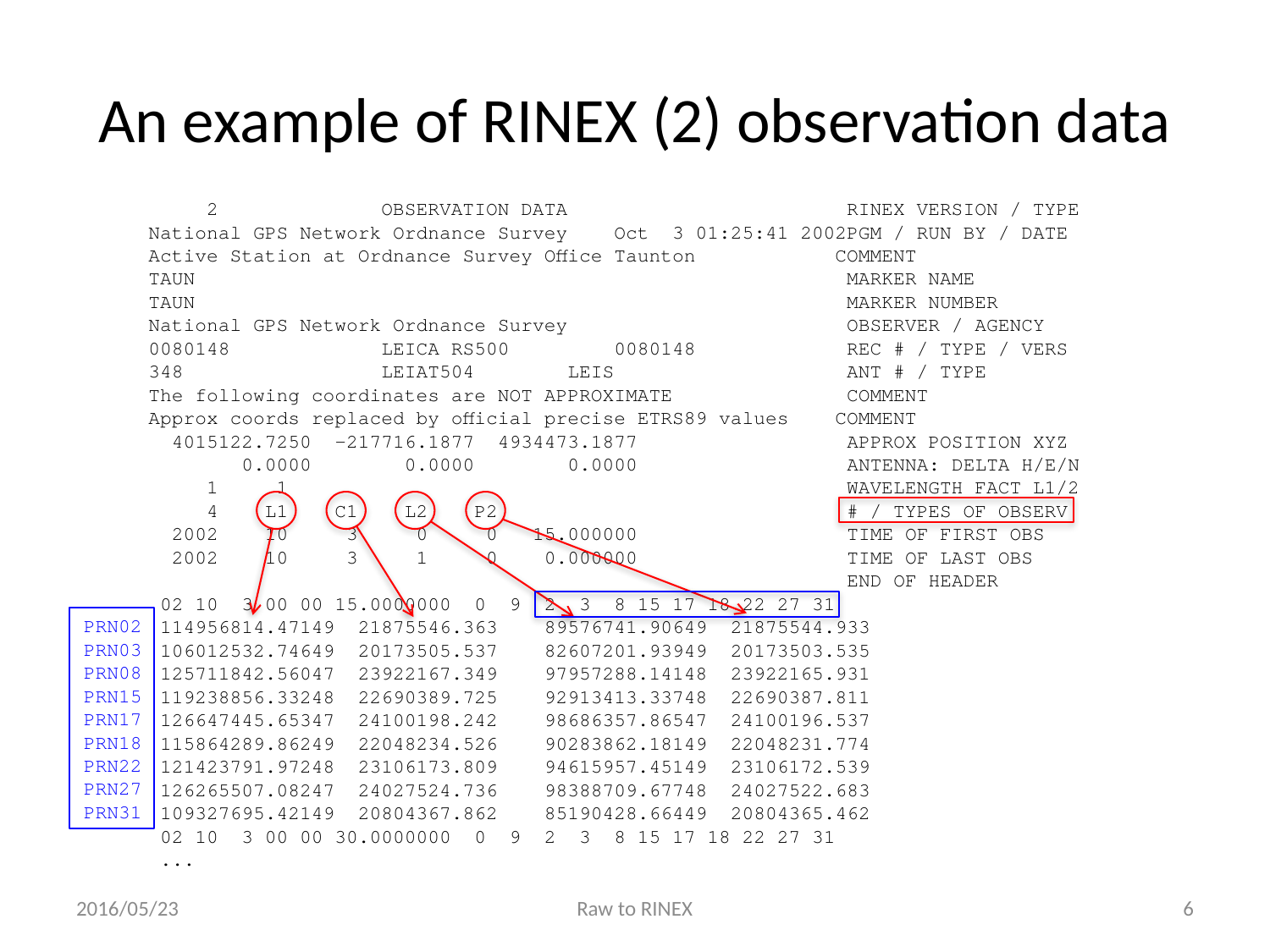

# An example of RINEX (2) observation data
     2              OBSERVATION DATA                        RINEX VERSION / TYPE
National GPS Network Ordnance Survey    Oct  3 01:25:41 2002PGM / RUN BY / DATE
Active Station at Ordnance Survey Office Taunton            COMMENT
TAUN                                                        MARKER NAME
TAUN                                                        MARKER NUMBER
National GPS Network Ordnance Survey                        OBSERVER / AGENCY
0080148             LEICA RS500         0080148             REC # / TYPE / VERS
348                 LEIAT504        LEIS                    ANT # / TYPE
The following coordinates are NOT APPROXIMATE               COMMENT
Approx coords replaced by official precise ETRS89 values    COMMENT
  4015122.7250  -217716.1877  4934473.1877                  APPROX POSITION XYZ
        0.0000        0.0000        0.0000                  ANTENNA: DELTA H/E/N
     1     1                                                WAVELENGTH FACT L1/2
     4    L1    C1    L2    P2                              # / TYPES OF OBSERV
  2002    10     3     0     0   15.000000                  TIME OF FIRST OBS
  2002    10     3     1     0    0.000000                  TIME OF LAST OBS
                                                            END OF HEADER
 02 10  3 00 00 15.0000000  0  9  2  3  8 15 17 18 22 27 31
 114956814.47149  21875546.363    89576741.90649  21875544.933
 106012532.74649  20173505.537    82607201.93949  20173503.535
 125711842.56047  23922167.349    97957288.14148  23922165.931
 119238856.33248  22690389.725    92913413.33748  22690387.811
 126647445.65347  24100198.242    98686357.86547  24100196.537
 115864289.86249  22048234.526    90283862.18149  22048231.774
 121423791.97248  23106173.809    94615957.45149  23106172.539
 126265507.08247  24027524.736    98388709.67748  24027522.683
 109327695.42149  20804367.862    85190428.66449  20804365.462
 02 10  3 00 00 30.0000000  0  9  2  3  8 15 17 18 22 27 31
 ...

PRN02
PRN03
PRN08
PRN15
PRN17
PRN18
PRN22
PRN27
PRN31
2016/05/23
Raw to RINEX
6